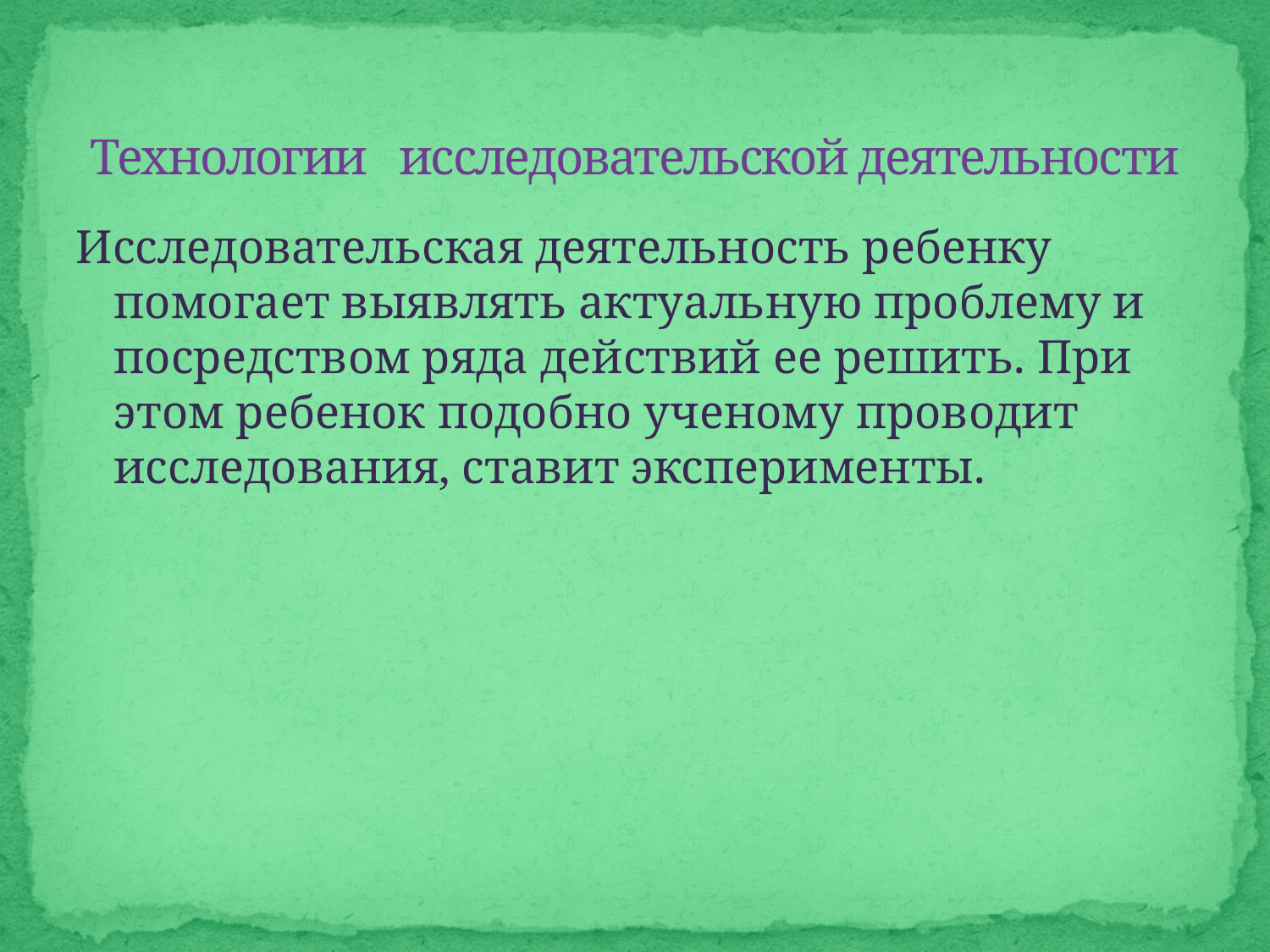

# Технологии   исследовательской деятельности
Исследовательская деятельность ребенку помогает выявлять актуальную проблему и посредством ряда действий ее решить. При этом ребенок подобно ученому проводит исследования, ставит эксперименты.